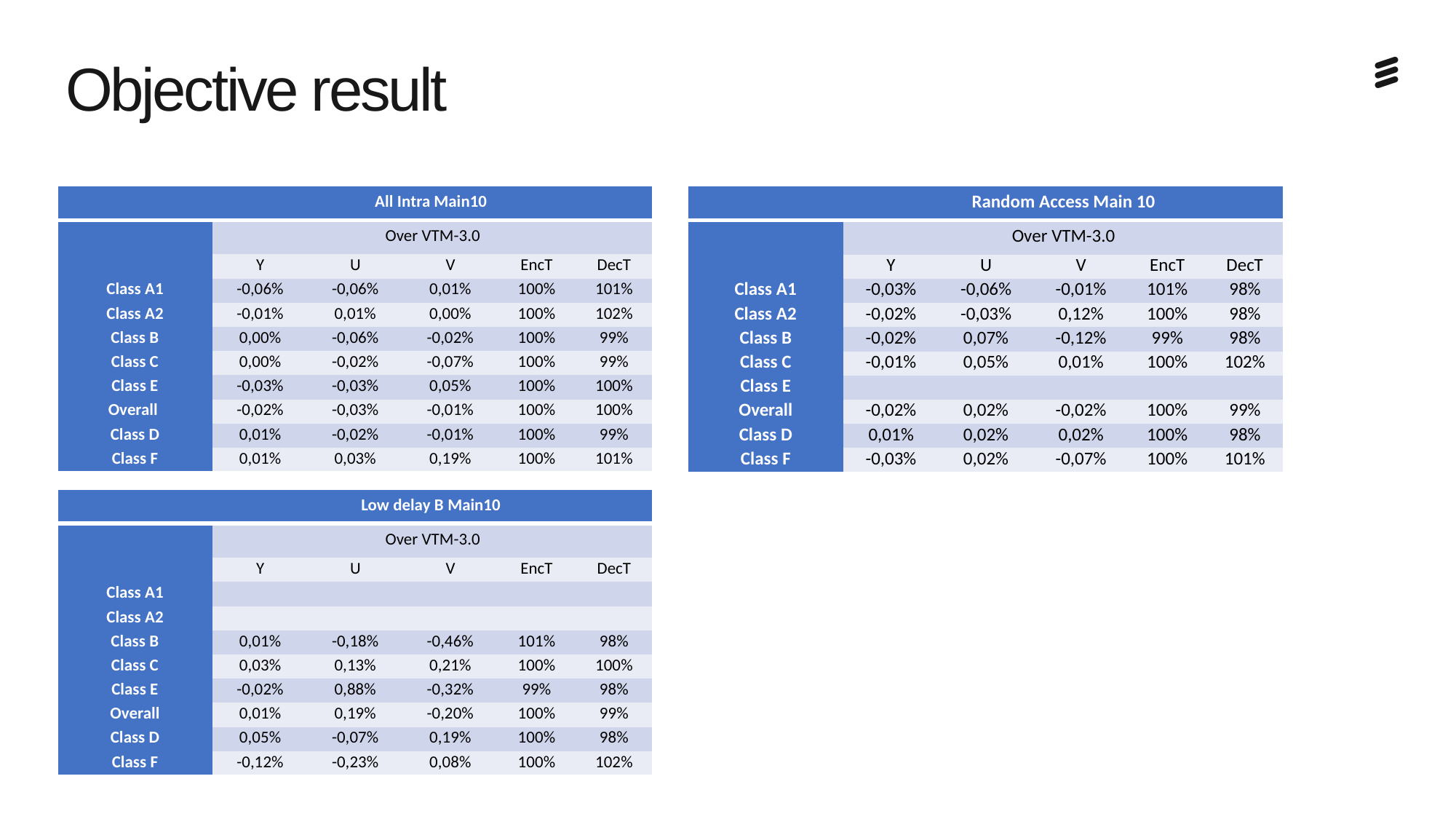

# Objective result
|  | All Intra Main10 |  |  |  |  |
| --- | --- | --- | --- | --- | --- |
|  | Over VTM-3.0 |  |  |  |  |
|  | Y | U | V | EncT | DecT |
| Class A1 | -0,06% | -0,06% | 0,01% | 100% | 101% |
| Class A2 | -0,01% | 0,01% | 0,00% | 100% | 102% |
| Class B | 0,00% | -0,06% | -0,02% | 100% | 99% |
| Class C | 0,00% | -0,02% | -0,07% | 100% | 99% |
| Class E | -0,03% | -0,03% | 0,05% | 100% | 100% |
| Overall | -0,02% | -0,03% | -0,01% | 100% | 100% |
| Class D | 0,01% | -0,02% | -0,01% | 100% | 99% |
| Class F | 0,01% | 0,03% | 0,19% | 100% | 101% |
|  | Random Access Main 10 |  |  |  |  |
| --- | --- | --- | --- | --- | --- |
|  | Over VTM-3.0 |  |  |  |  |
|  | Y | U | V | EncT | DecT |
| Class A1 | -0,03% | -0,06% | -0,01% | 101% | 98% |
| Class A2 | -0,02% | -0,03% | 0,12% | 100% | 98% |
| Class B | -0,02% | 0,07% | -0,12% | 99% | 98% |
| Class C | -0,01% | 0,05% | 0,01% | 100% | 102% |
| Class E |  |  |  |  |  |
| Overall | -0,02% | 0,02% | -0,02% | 100% | 99% |
| Class D | 0,01% | 0,02% | 0,02% | 100% | 98% |
| Class F | -0,03% | 0,02% | -0,07% | 100% | 101% |
|  | Low delay B Main10 |  |  |  |  |
| --- | --- | --- | --- | --- | --- |
|  | Over VTM-3.0 |  |  |  |  |
|  | Y | U | V | EncT | DecT |
| Class A1 |  |  |  |  |  |
| Class A2 |  |  |  |  |  |
| Class B | 0,01% | -0,18% | -0,46% | 101% | 98% |
| Class C | 0,03% | 0,13% | 0,21% | 100% | 100% |
| Class E | -0,02% | 0,88% | -0,32% | 99% | 98% |
| Overall | 0,01% | 0,19% | -0,20% | 100% | 99% |
| Class D | 0,05% | -0,07% | 0,19% | 100% | 98% |
| Class F | -0,12% | -0,23% | 0,08% | 100% | 102% |